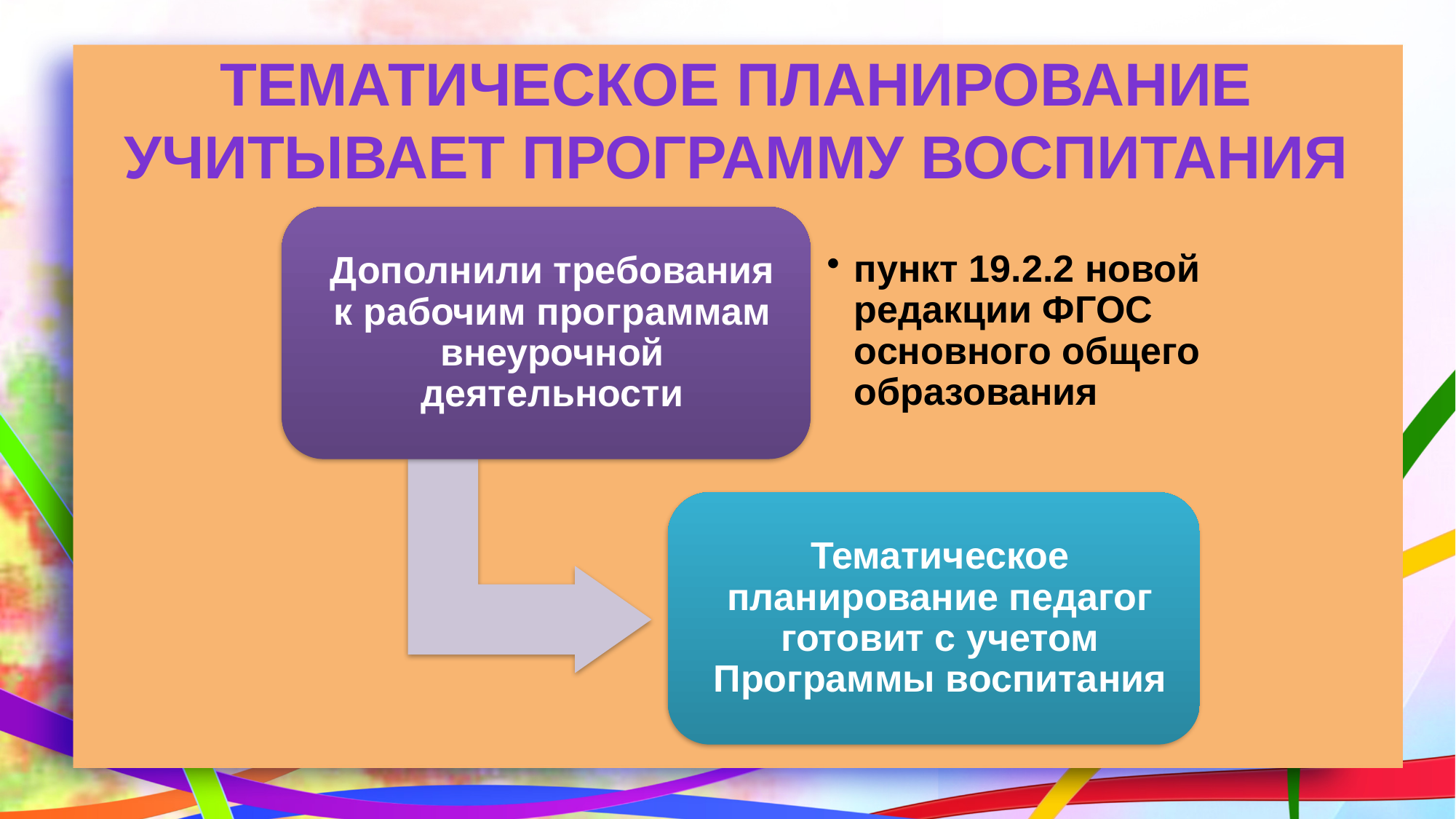

# Тематическое планирование учитывает программу воспитания
Дополнили требования
к рабочим программам внеурочной деятельности
пункт 19.2.2 новой редакции ФГОС основного общего образования
Тематическое планирование педагог готовит с учетом Программы воспитания